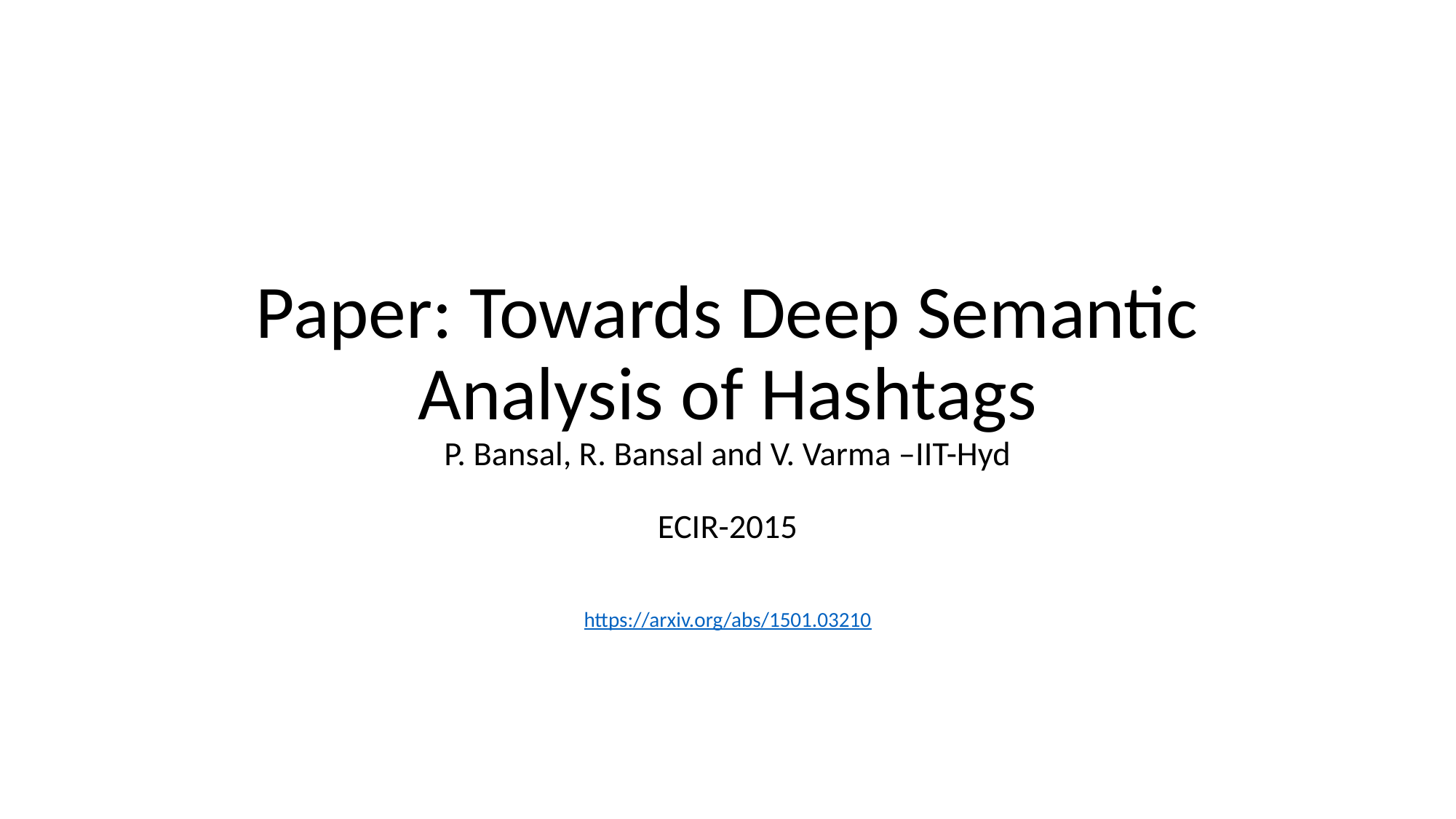

# Paper: Towards Deep Semantic Analysis of Hashtags P. Bansal, R. Bansal and V. Varma –IIT-Hyd ECIR-2015
https://arxiv.org/abs/1501.03210